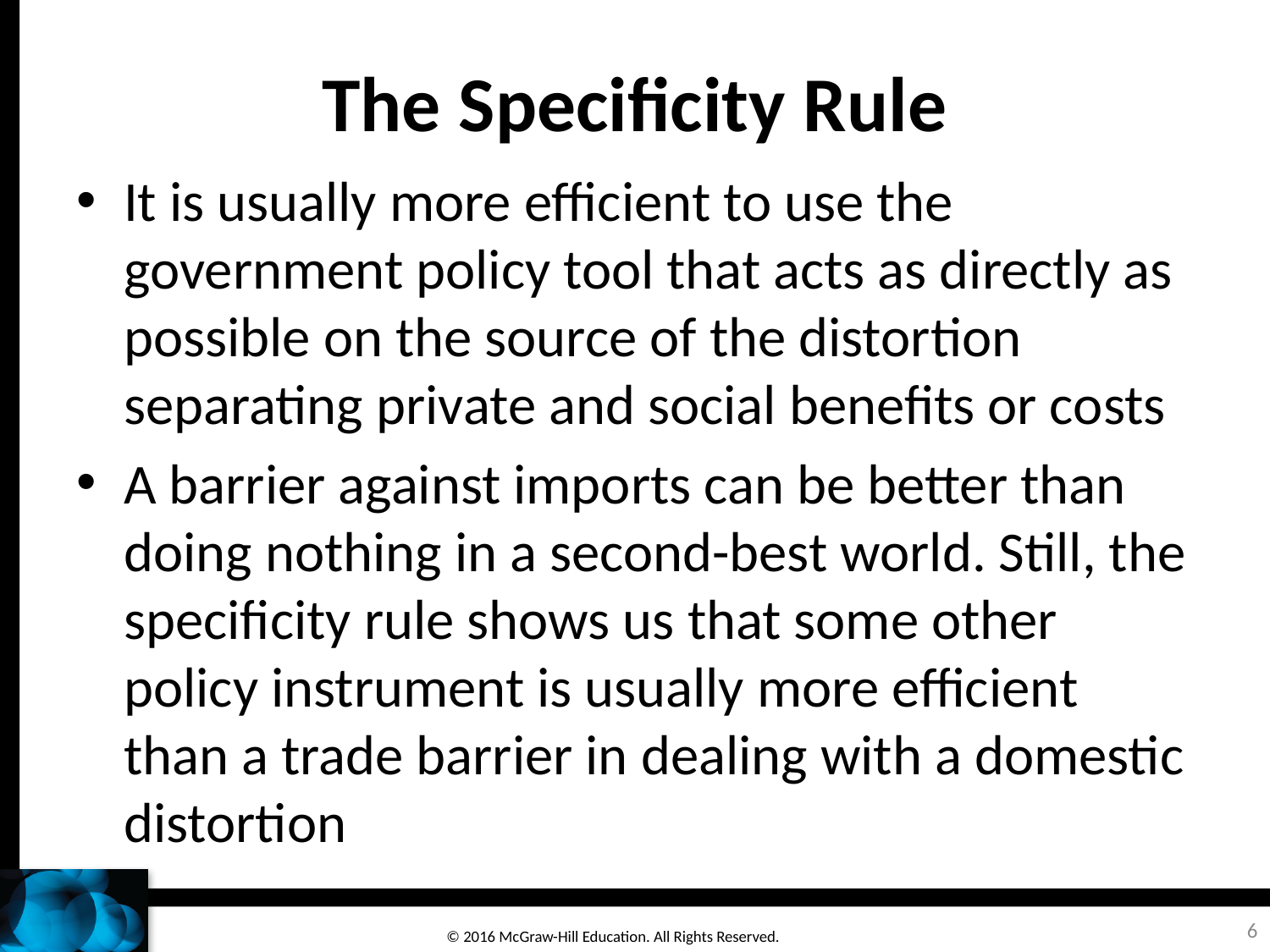

# The Specificity Rule
It is usually more efficient to use the government policy tool that acts as directly as possible on the source of the distortion separating private and social benefits or costs
A barrier against imports can be better than doing nothing in a second-best world. Still, the specificity rule shows us that some other policy instrument is usually more efficient than a trade barrier in dealing with a domestic distortion

6
© 2016 McGraw-Hill Education. All Rights Reserved.